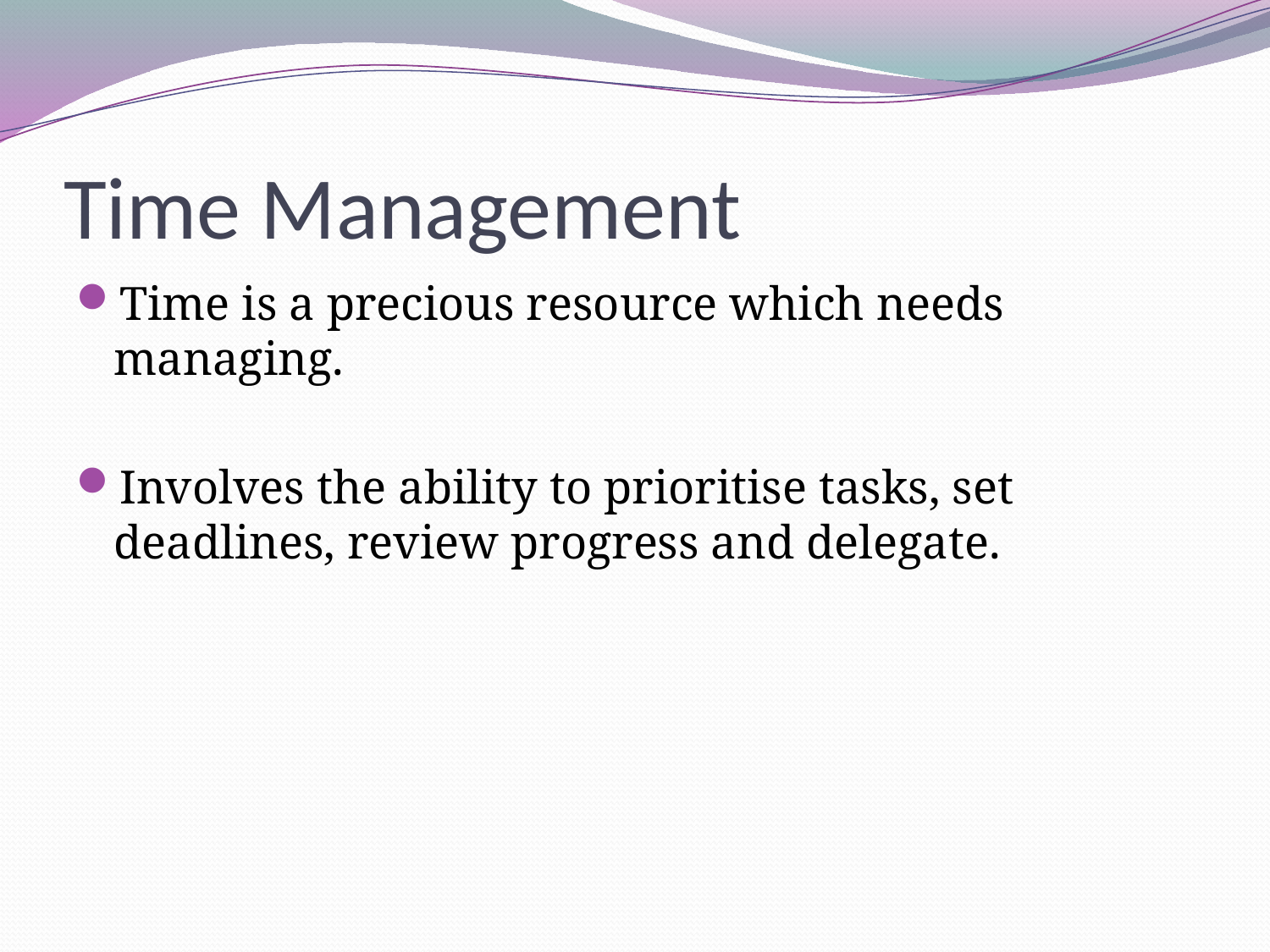

# Time Management
Time is a precious resource which needs managing.

Involves the ability to prioritise tasks, set deadlines, review progress and delegate.